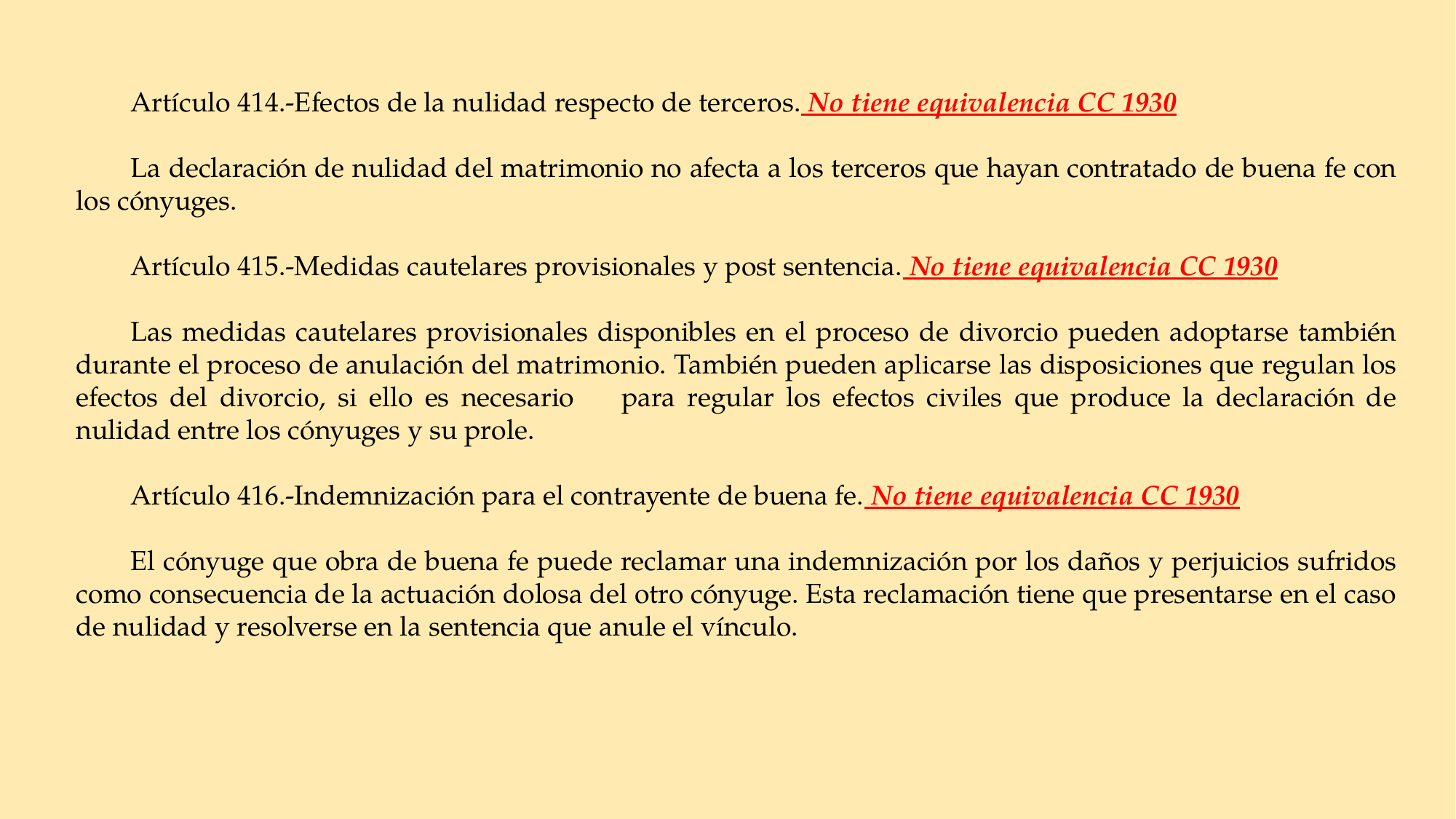

Artículo 414.-Efectos de la nulidad respecto de terceros. No tiene equivalencia CC 1930

La declaración de nulidad del matrimonio no afecta a los terceros que hayan contratado de buena fe con los cónyuges.

Artículo 415.-Medidas cautelares provisionales y post sentencia. No tiene equivalencia CC 1930

Las medidas cautelares provisionales disponibles en el proceso de divorcio pueden adoptarse también durante el proceso de anulación del matrimonio. También pueden aplicarse las disposiciones que regulan los efectos del divorcio, si ello es necesario    para regular los efectos civiles que produce la declaración de nulidad entre los cónyuges y su prole.

Artículo 416.-Indemnización para el contrayente de buena fe. No tiene equivalencia CC 1930

El cónyuge que obra de buena fe puede reclamar una indemnización por los daños y perjuicios sufridos como consecuencia de la actuación dolosa del otro cónyuge. Esta reclamación tiene que presentarse en el caso de nulidad y resolverse en la sentencia que anule el vínculo.